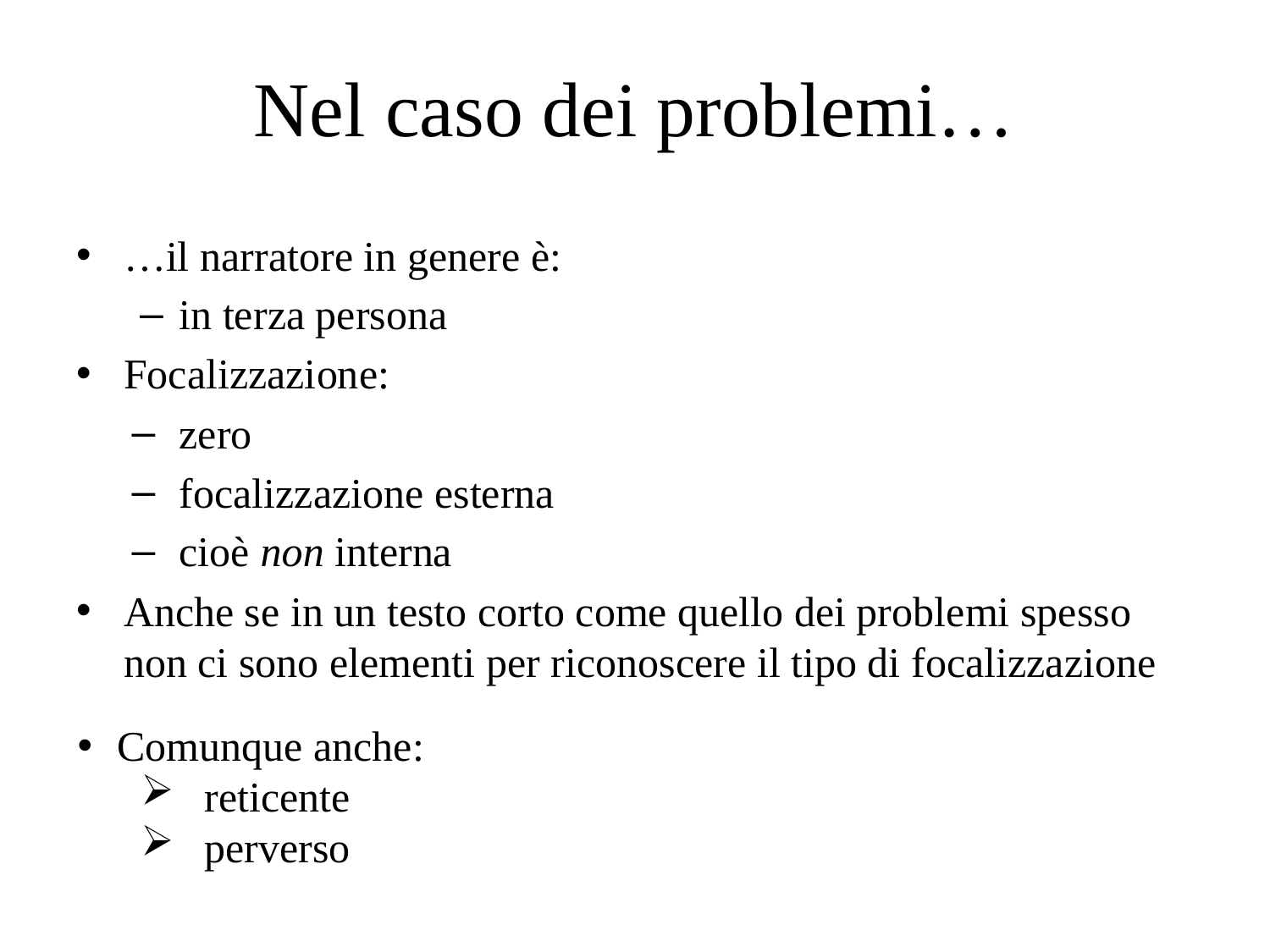

# Nel caso dei problemi…
…il narratore in genere è:
in terza persona
Focalizzazione:
zero
focalizzazione esterna
cioè non interna
Anche se in un testo corto come quello dei problemi spesso non ci sono elementi per riconoscere il tipo di focalizzazione

Comunque anche:
reticente
perverso